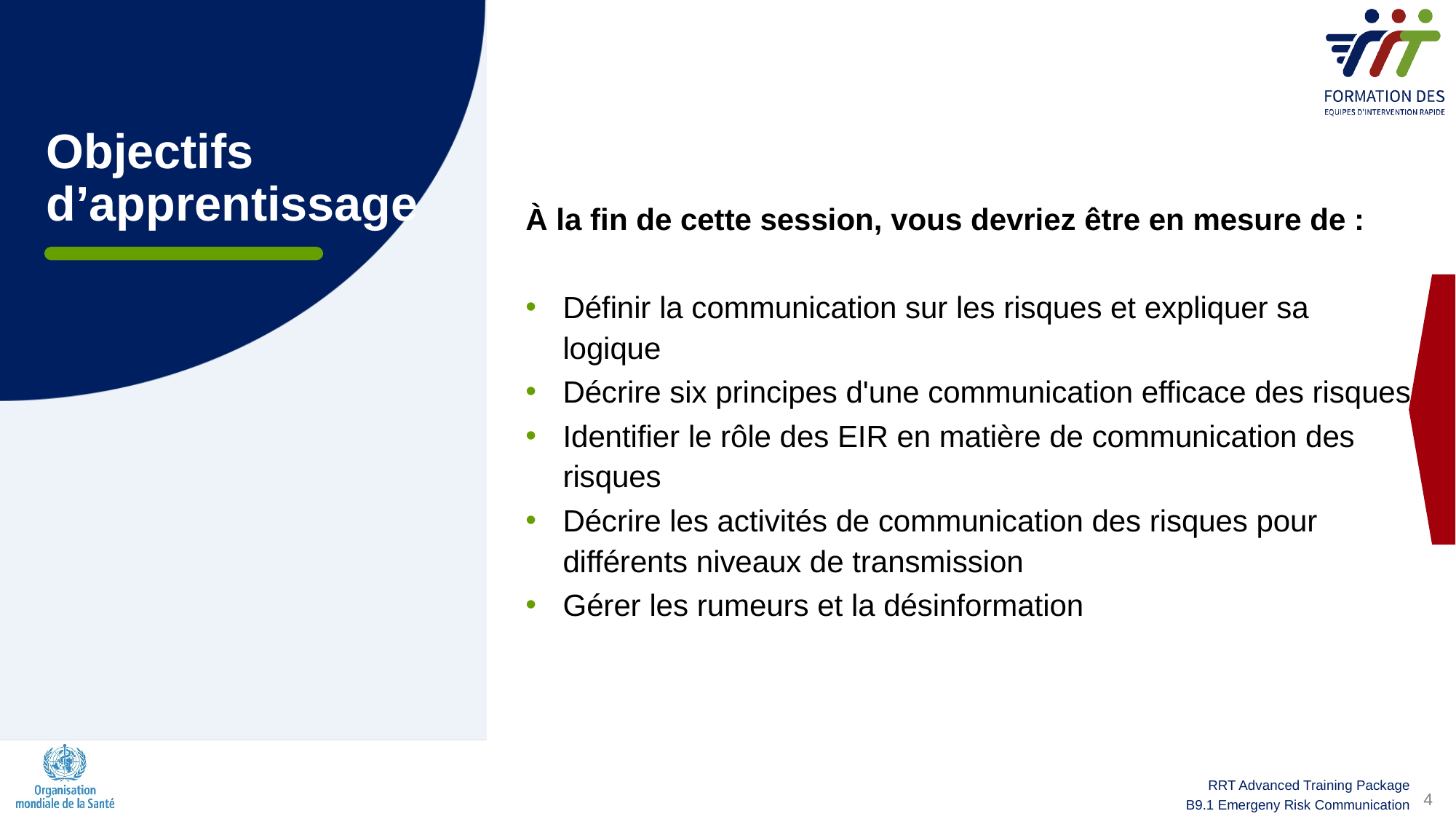

Objectifs d’apprentissage
À la fin de cette session, vous devriez être en mesure de :

Définir la communication sur les risques et expliquer sa logique
Décrire six principes d'une communication efficace des risques
Identifier le rôle des EIR en matière de communication des risques
Décrire les activités de communication des risques pour différents niveaux de transmission
Gérer les rumeurs et la désinformation